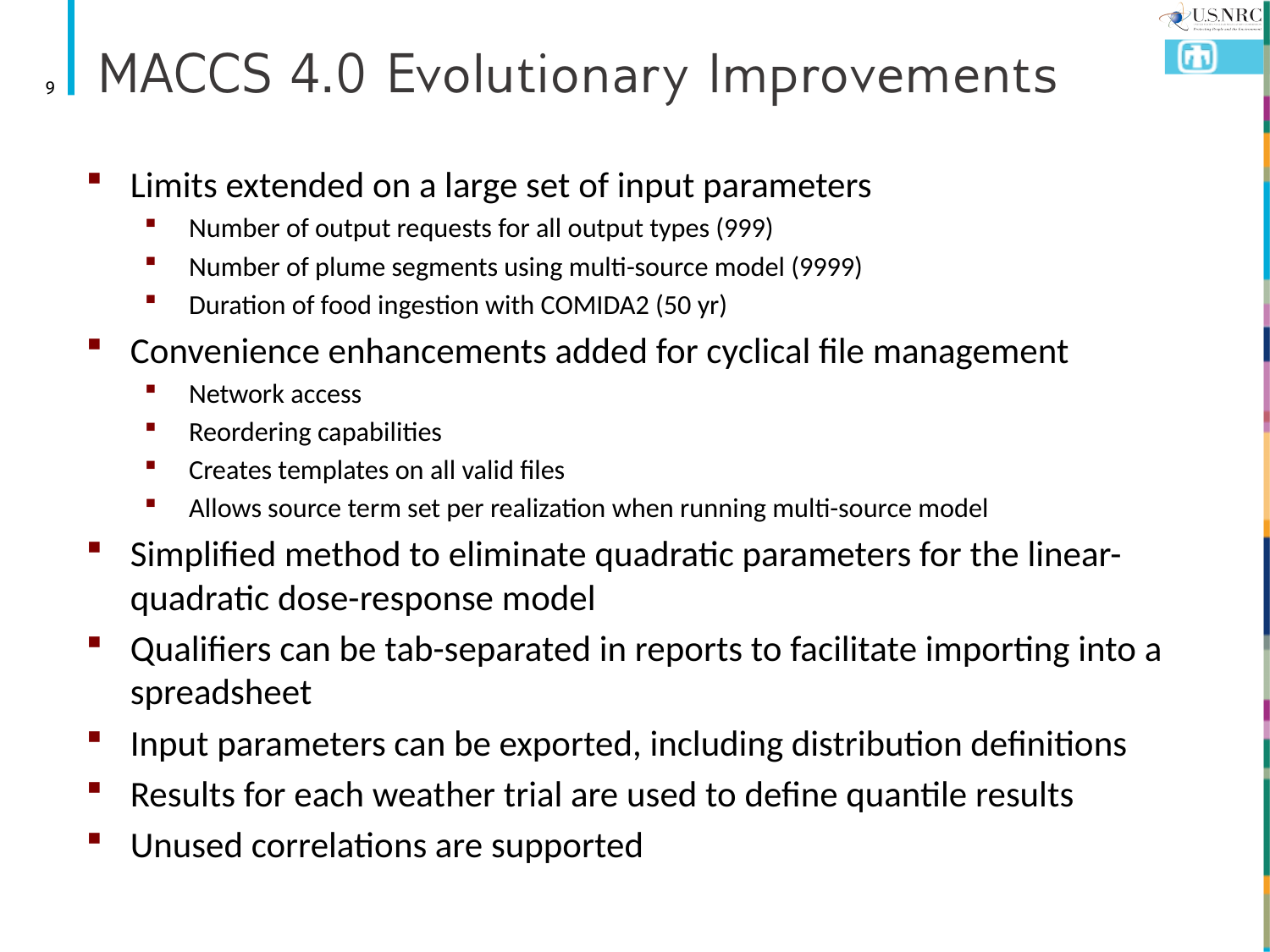

# MACCS 4.0 Evolutionary Improvements
9
Limits extended on a large set of input parameters
Number of output requests for all output types (999)
Number of plume segments using multi-source model (9999)
Duration of food ingestion with COMIDA2 (50 yr)
Convenience enhancements added for cyclical file management
Network access
Reordering capabilities
Creates templates on all valid files
Allows source term set per realization when running multi-source model
Simplified method to eliminate quadratic parameters for the linear-quadratic dose-response model
Qualifiers can be tab-separated in reports to facilitate importing into a spreadsheet
Input parameters can be exported, including distribution definitions
Results for each weather trial are used to define quantile results
Unused correlations are supported